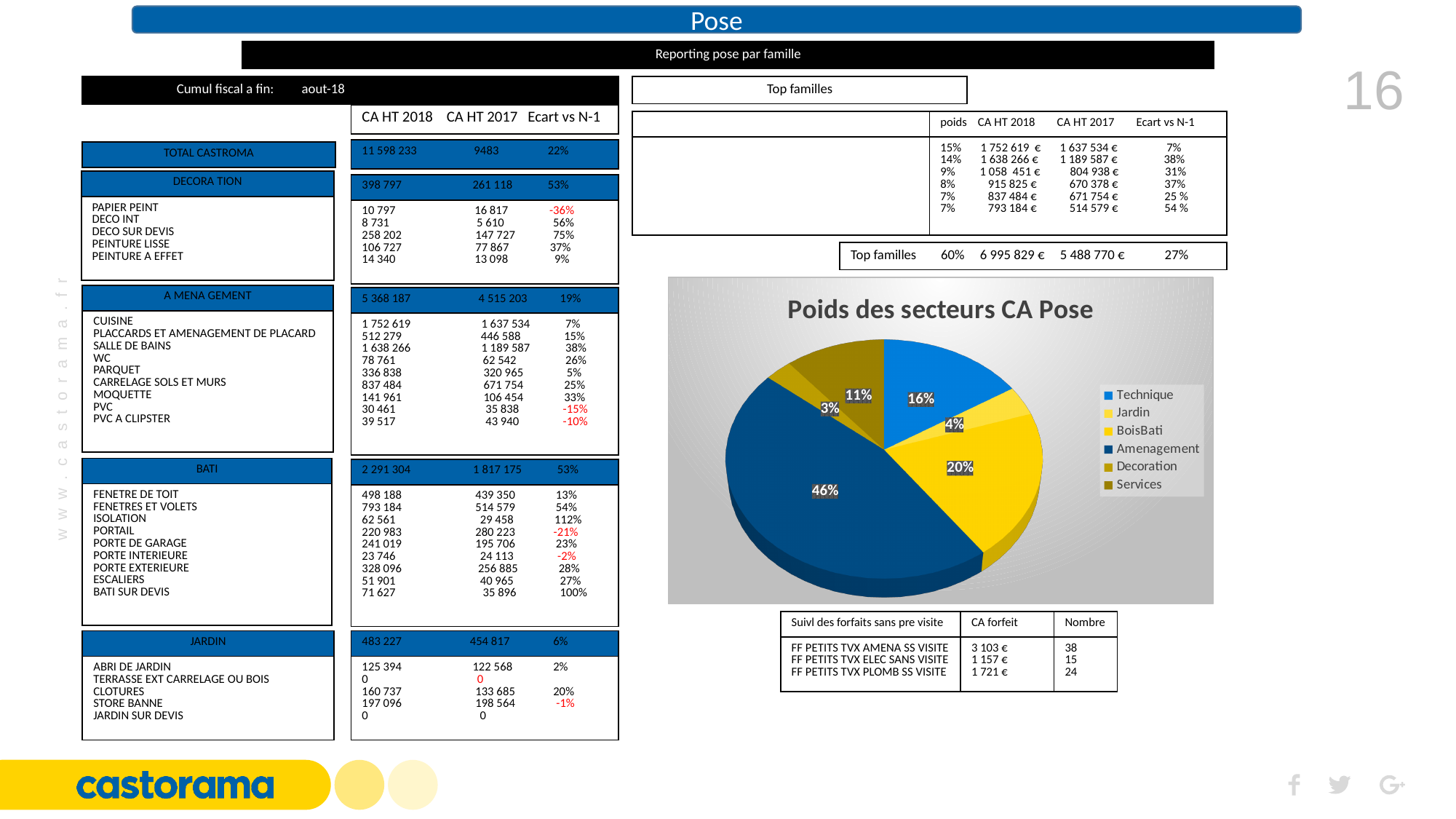

Pose
| Reporting pose par famille |
| --- |
| Top familles |
| --- |
| Cumul fiscal a fin: aout-18 |
| --- |
| CA HT 2018 CA HT 2017 Ecart vs N-1 |
| --- |
|  | poids CA HT 2018 CA HT 2017 Ecart vs N-1 |
| --- | --- |
|  | 15% 1 752 619 € 1 637 534 € 7% 14% 1 638 266 € 1 189 587 € 38% 9% 1 058 451 € 804 938 € 31% 8% 915 825 € 670 378 € 37% 7% 837 484 € 671 754 € 25 % 7% 793 184 € 514 579 € 54 % |
| 11 598 233 9483 22% |
| --- |
| TOTAL CASTROMA |
| --- |
| DECORA TION |
| --- |
| PAPIER PEINT DECO INT DECO SUR DEVIS PEINTURE LISSE PEINTURE A EFFET |
| 398 797 261 118 53% |
| --- |
| 10 797 16 817 -36% 8 731 5 610 56% 258 202 147 727 75% 106 727 77 867 37% 14 340 13 098 9% |
| Top familles 60% 6 995 829 € 5 488 770 € 27% |
| --- |

[unsupported chart]

| A MENA GEMENT |
| --- |
| CUISINE PLACCARDS ET AMENAGEMENT DE PLACARD SALLE DE BAINS WC PARQUET CARRELAGE SOLS ET MURS MOQUETTE PVC PVC A CLIPSTER |
| 5 368 187 4 515 203 19% |
| --- |
| 1 752 619 1 637 534 7% 512 279 446 588 15% 1 638 266 1 189 587 38% 78 761 62 542 26% 336 838 320 965 5% 837 484 671 754 25% 141 961 106 454 33% 30 461 35 838 -15% 39 517 43 940 -10% |
| BATI |
| --- |
| FENETRE DE TOIT FENETRES ET VOLETS ISOLATION PORTAIL PORTE DE GARAGE PORTE INTERIEURE PORTE EXTERIEURE ESCALIERS BATI SUR DEVIS |
| 2 291 304 1 817 175 53% |
| --- |
| 498 188 439 350 13% 793 184 514 579 54% 62 561 29 458 112% 220 983 280 223 -21% 241 019 195 706 23% 23 746 24 113 -2% 328 096 256 885 28% 51 901 40 965 27% 71 627 35 896 100% |
| Suivl des forfaits sans pre visite | CA forfeit | Nombre |
| --- | --- | --- |
| FF PETITS TVX AMENA SS VISITE FF PETITS TVX ELEC SANS VISITE FF PETITS TVX PLOMB SS VISITE | 3 103 € 1 157 € 1 721 € | 38 15 24 |
| JARDIN |
| --- |
| ABRI DE JARDIN TERRASSE EXT CARRELAGE OU BOIS CLOTURES STORE BANNE JARDIN SUR DEVIS |
| 483 227 454 817 6% |
| --- |
| 125 394 122 568 2% 0 0 160 737 133 685 20% 197 096 198 564 -1% 0 0 |